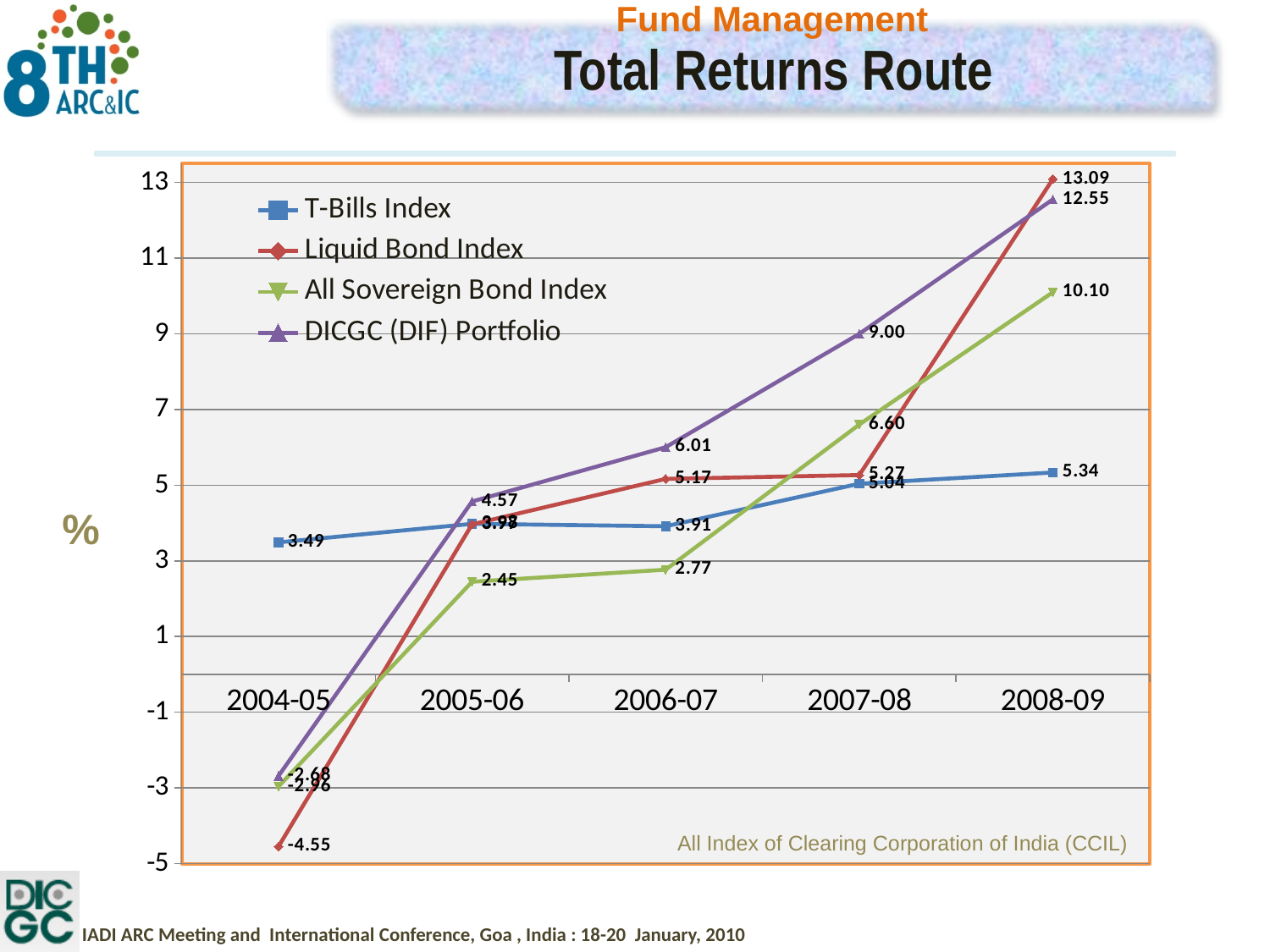

Fund Management
Total Returns Route

### Chart

| Category | T-Bills Index | Liquid Bond Index | All Sovereign Bond Index | DICGC (DIF) Portfolio |
|---|---|---|---|---|
| 2004-05 | 3.489767781620164 | -4.546882053899154 | -2.9610762543516342 | -2.6815879687054807 |
| 2005-06 | 3.9787191250131593 | 3.9656182848212467 | 2.4494552824930267 | 4.571287631384196 |
| 2006-07 | 3.9148988691806768 | 5.167230364524627 | 2.767775887310597 | 6.005320830739198 |
| 2007-08 | 5.0407028690558855 | 5.2697403684304485 | 6.60410049090383 | 9.000249103672818 |
| 2008-09 | 5.336341941733833 | 13.091909564347409 | 10.101037462415698 | 12.552415429235559 |
%
All Index of Clearing Corporation of India (CCIL)